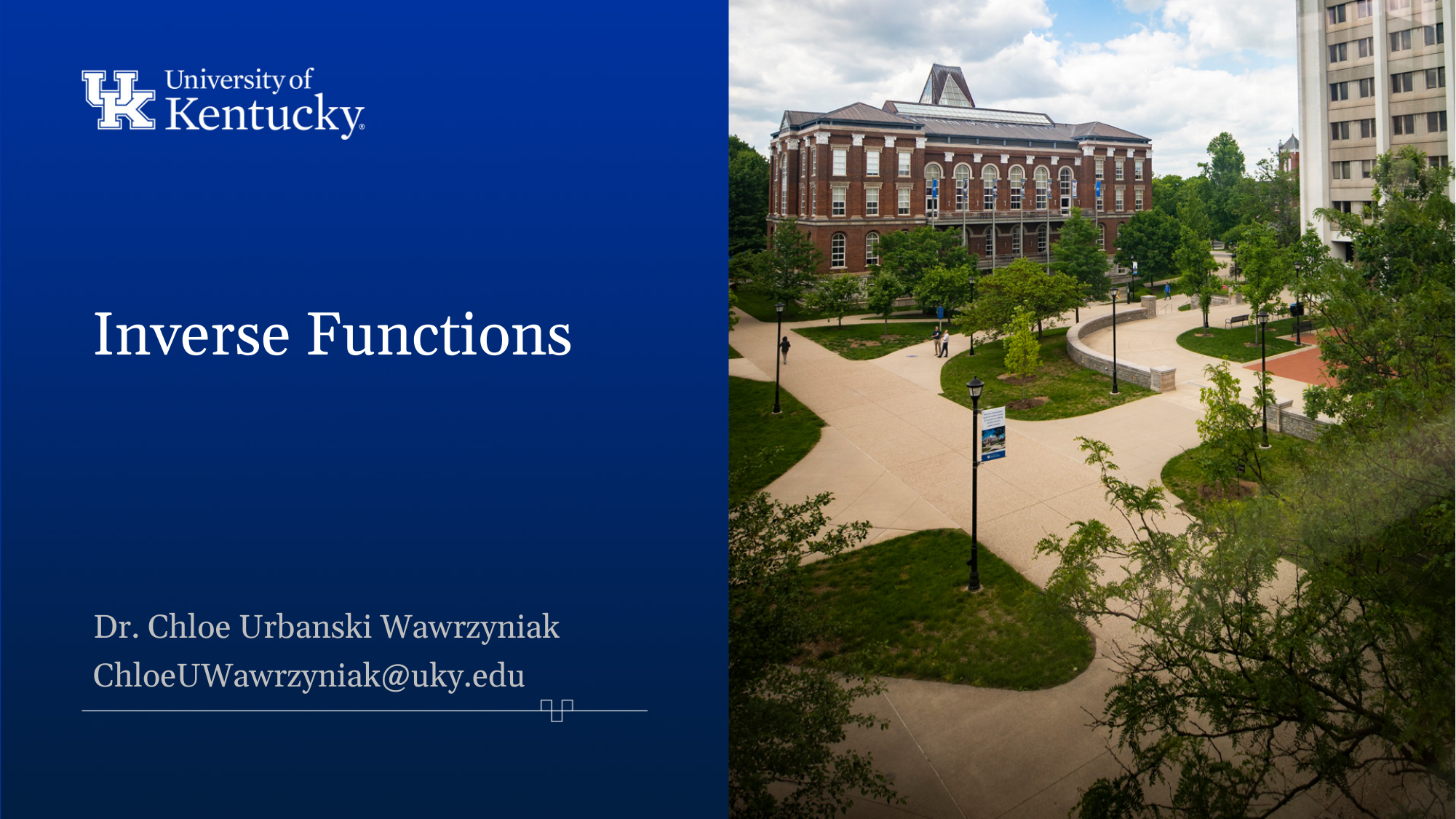

# Inverse Functions
Dr. Chloe Urbanski Wawrzyniak
ChloeUWawrzyniak@uky.edu